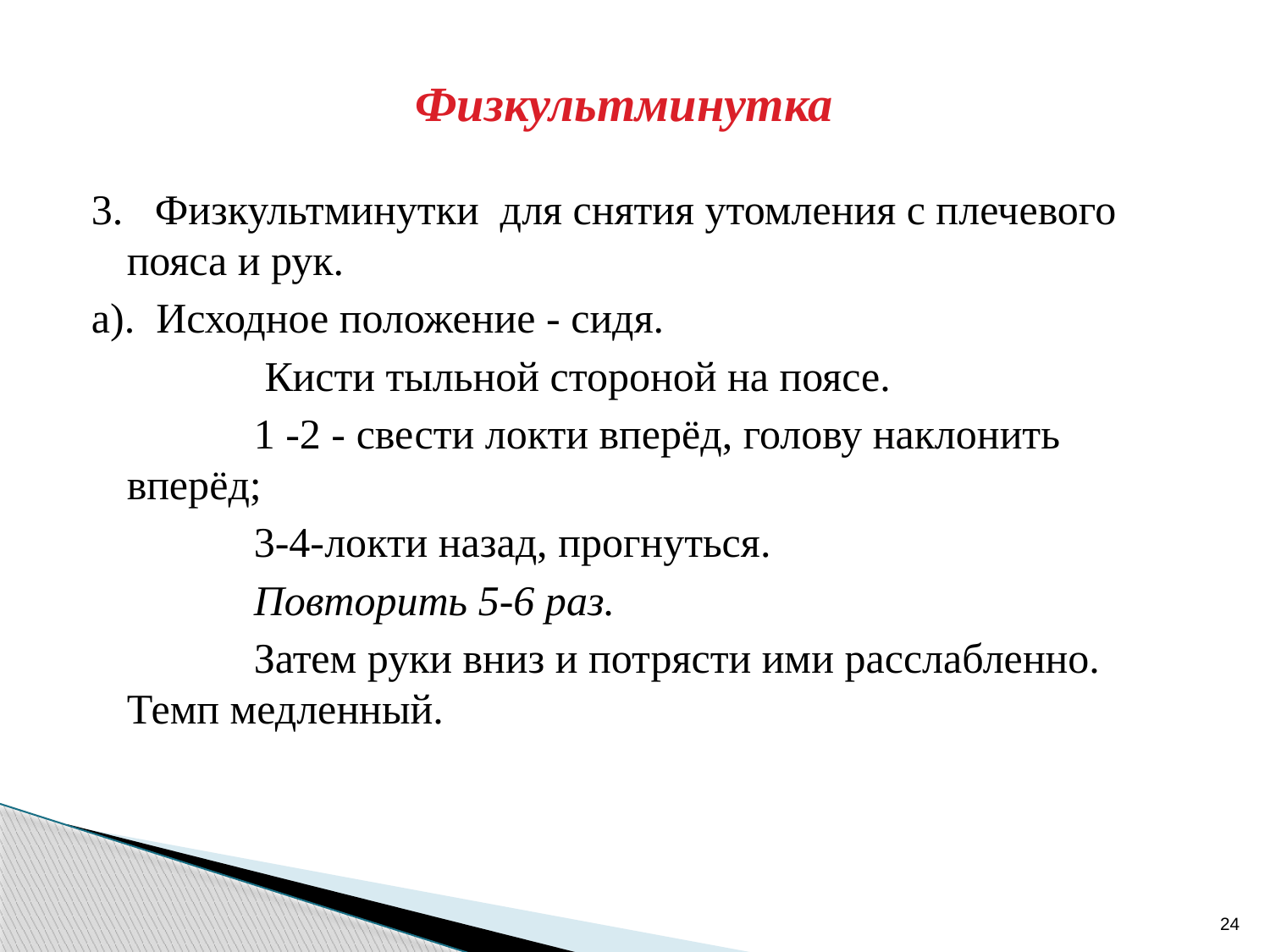

# Физкультминутка
3.   Физкультминутки  для снятия утомления с плечевого пояса и рук.
а).  Исходное положение - сидя.
		 Кисти тыльной стороной на поясе.
		1 -2 - свести локти вперёд, голову наклонить вперёд;
		3-4-локти назад, прогнуться.
		Повторить 5-6 раз.
		Затем руки вниз и потрясти ими расслабленно.  Темп медленный.

24